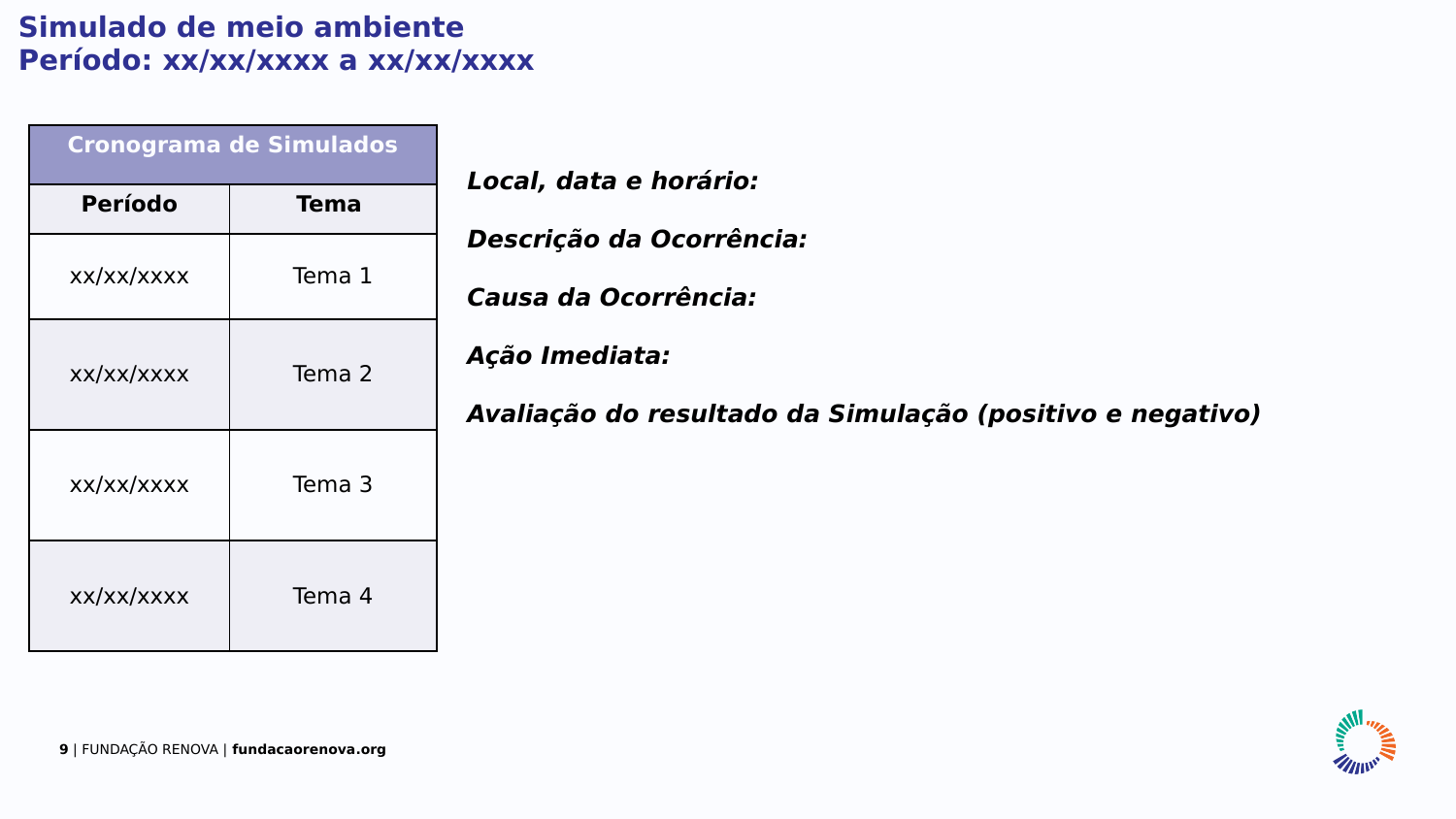

Simulado de meio ambiente
Período: xx/xx/xxxx a xx/xx/xxxx
| Cronograma de Simulados |  |
| --- | --- |
| Período | Tema |
| xx/xx/xxxx | Tema 1 |
| xx/xx/xxxx | Tema 2 |
| xx/xx/xxxx | Tema 3 |
| xx/xx/xxxx | Tema 4 |
Local, data e horário:
Descrição da Ocorrência:
Causa da Ocorrência:
Ação Imediata:
Avaliação do resultado da Simulação (positivo e negativo)